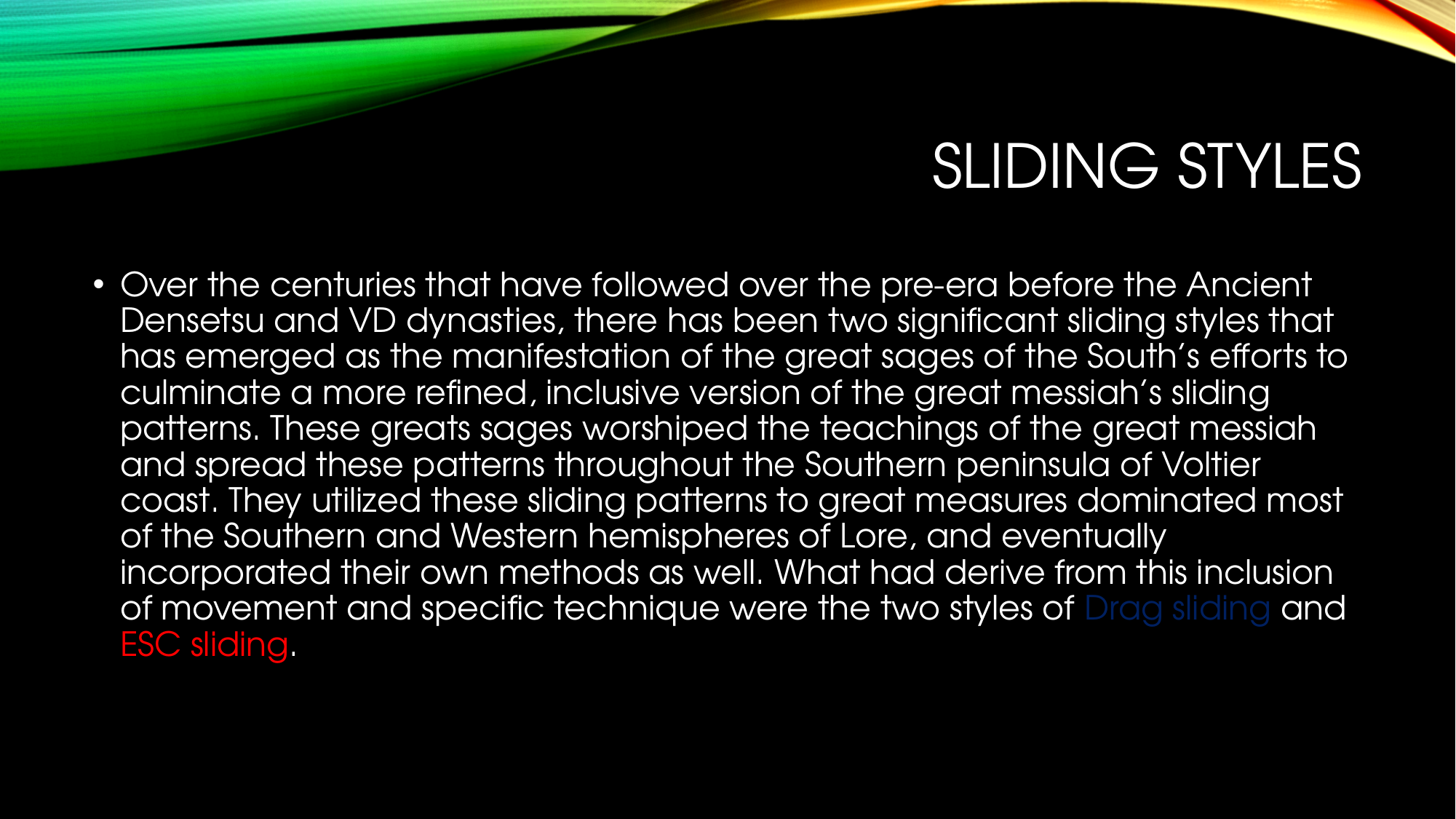

# Sliding Styles
Over the centuries that have followed over the pre-era before the Ancient Densetsu and VD dynasties, there has been two significant sliding styles that has emerged as the manifestation of the great sages of the South’s efforts to culminate a more refined, inclusive version of the great messiah’s sliding patterns. These greats sages worshiped the teachings of the great messiah and spread these patterns throughout the Southern peninsula of Voltier coast. They utilized these sliding patterns to great measures dominated most of the Southern and Western hemispheres of Lore, and eventually incorporated their own methods as well. What had derive from this inclusion of movement and specific technique were the two styles of Drag sliding and ESC sliding.